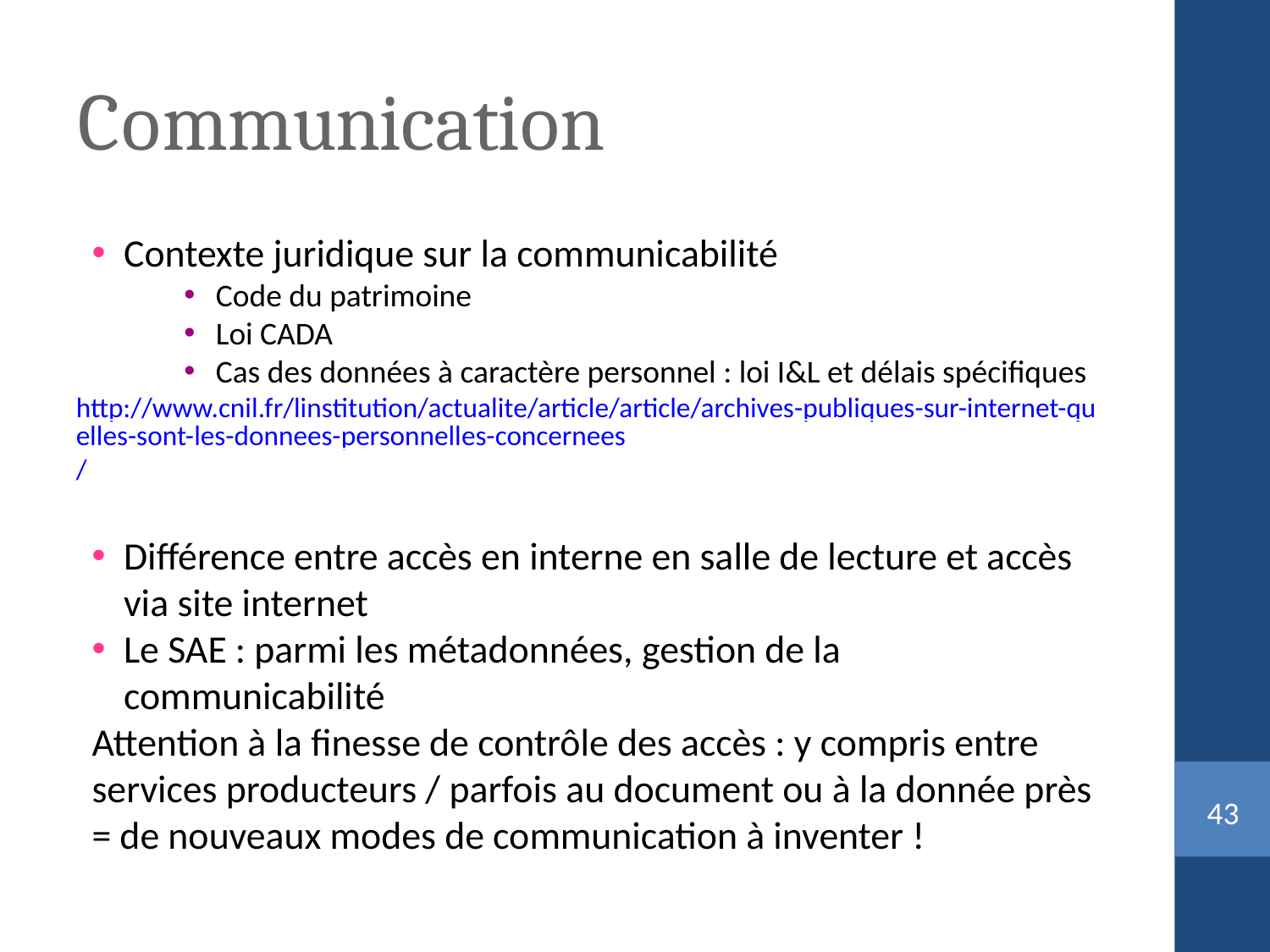

Communication
Contexte juridique sur la communicabilité
Code du patrimoine
Loi CADA
Cas des données à caractère personnel : loi I&L et délais spécifiques
http://www.cnil.fr/linstitution/actualite/article/article/archives-publiques-sur-internet-quelles-sont-les-donnees-personnelles-concernees/

Différence entre accès en interne en salle de lecture et accès via site internet
Le SAE : parmi les métadonnées, gestion de la communicabilité
Attention à la finesse de contrôle des accès : y compris entre services producteurs / parfois au document ou à la donnée près
= de nouveaux modes de communication à inventer !

43